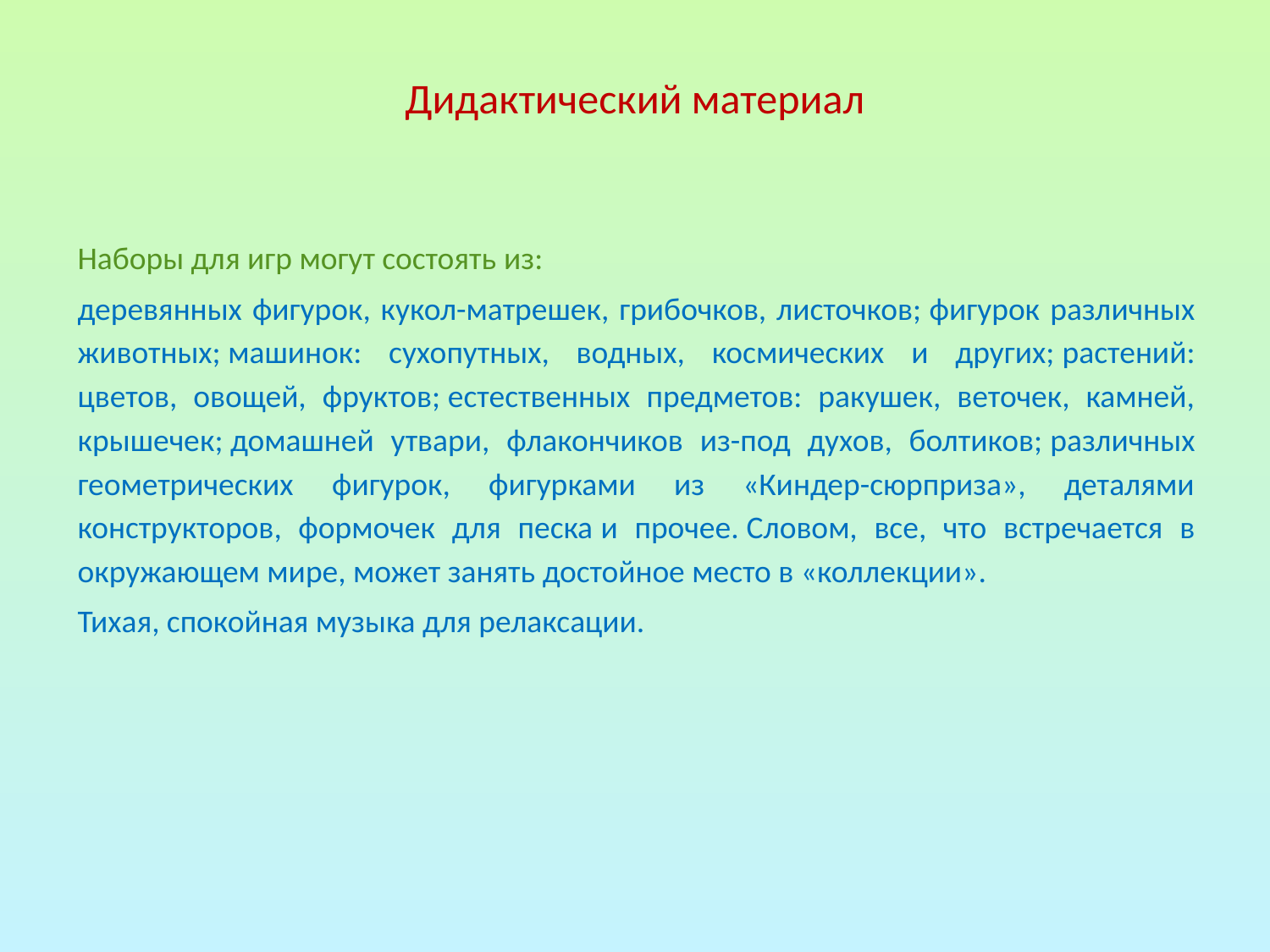

# Дидактический материал
Наборы для игр могут состоять из:
деревянных фигурок, кукол-матрешек, грибочков, листочков; фигурок различных животных; машинок: сухопутных, водных, космических и других; растений: цветов, овощей, фруктов; естественных предметов: ракушек, веточек, камней, крышечек; домашней утвари, флакончиков из-под духов, болтиков; различных геометрических фигурок, фигурками из «Киндер-сюрприза», деталями конструкторов, формочек для песка и прочее. Словом, все, что встречается в окружающем мире, может занять достойное место в «коллекции».
Тихая, спокойная музыка для релаксации.